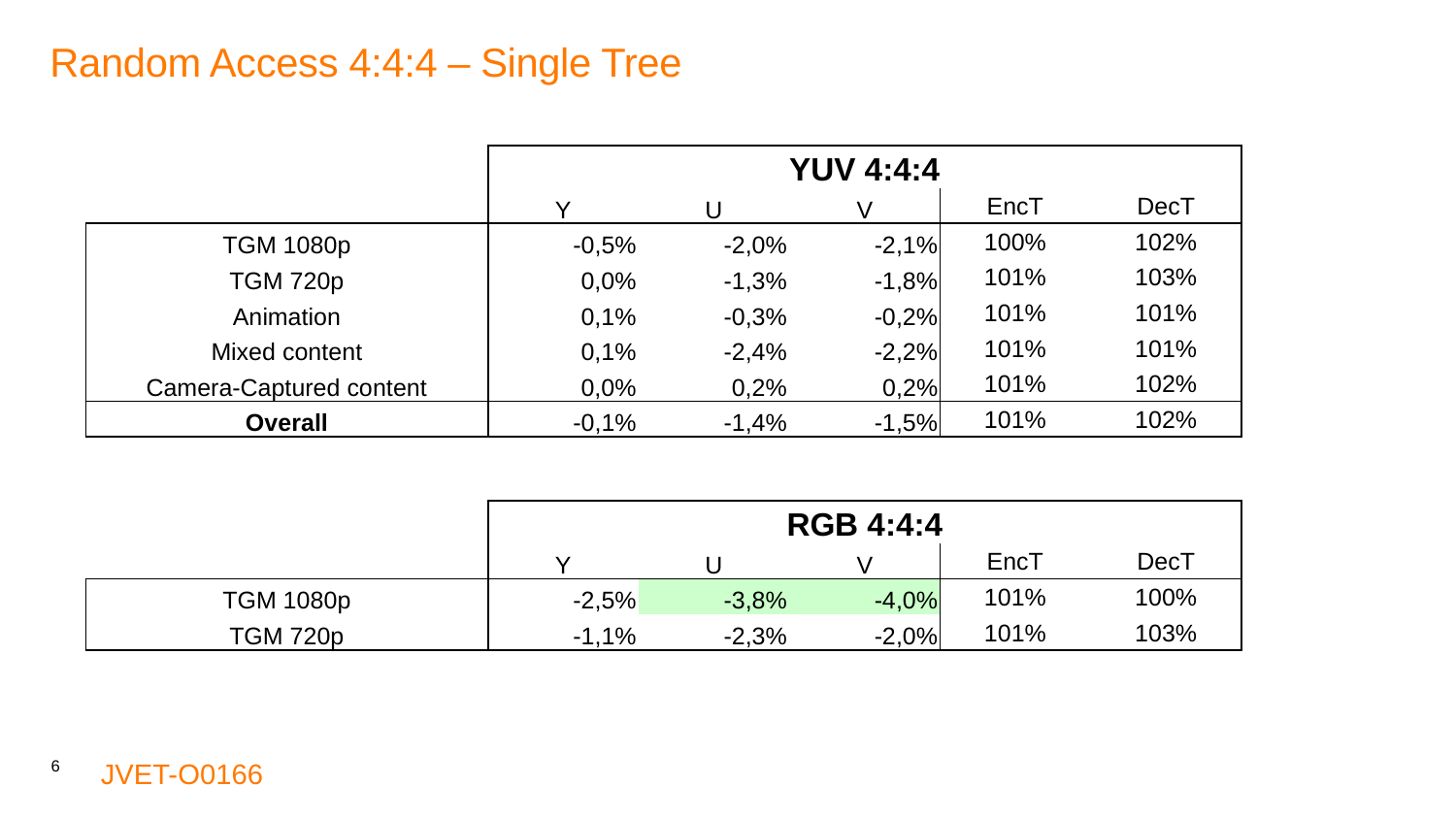

# Random Access 4:4:4 – Single Tree

|  | YUV 4:4:4 |  |  |  |  |
| --- | --- | --- | --- | --- | --- |
|  | Y | U | V | EncT | DecT |
| TGM 1080p | -0,5% | -2,0% | -2,1% | 100% | 102% |
| TGM 720p | 0,0% | -1,3% | -1,8% | 101% | 103% |
| Animation | 0,1% | -0,3% | -0,2% | 101% | 101% |
| Mixed content | 0,1% | -2,4% | -2,2% | 101% | 101% |
| Camera-Captured content | 0,0% | 0,2% | 0,2% | 101% | 102% |
| Overall | -0,1% | -1,4% | -1,5% | 101% | 102% |
|  | RGB 4:4:4 |  |  |  |  |
| --- | --- | --- | --- | --- | --- |
|  | Y | U | V | EncT | DecT |
| TGM 1080p | -2,5% | -3,8% | -4,0% | 101% | 100% |
| TGM 720p | -1,1% | -2,3% | -2,0% | 101% | 103% |